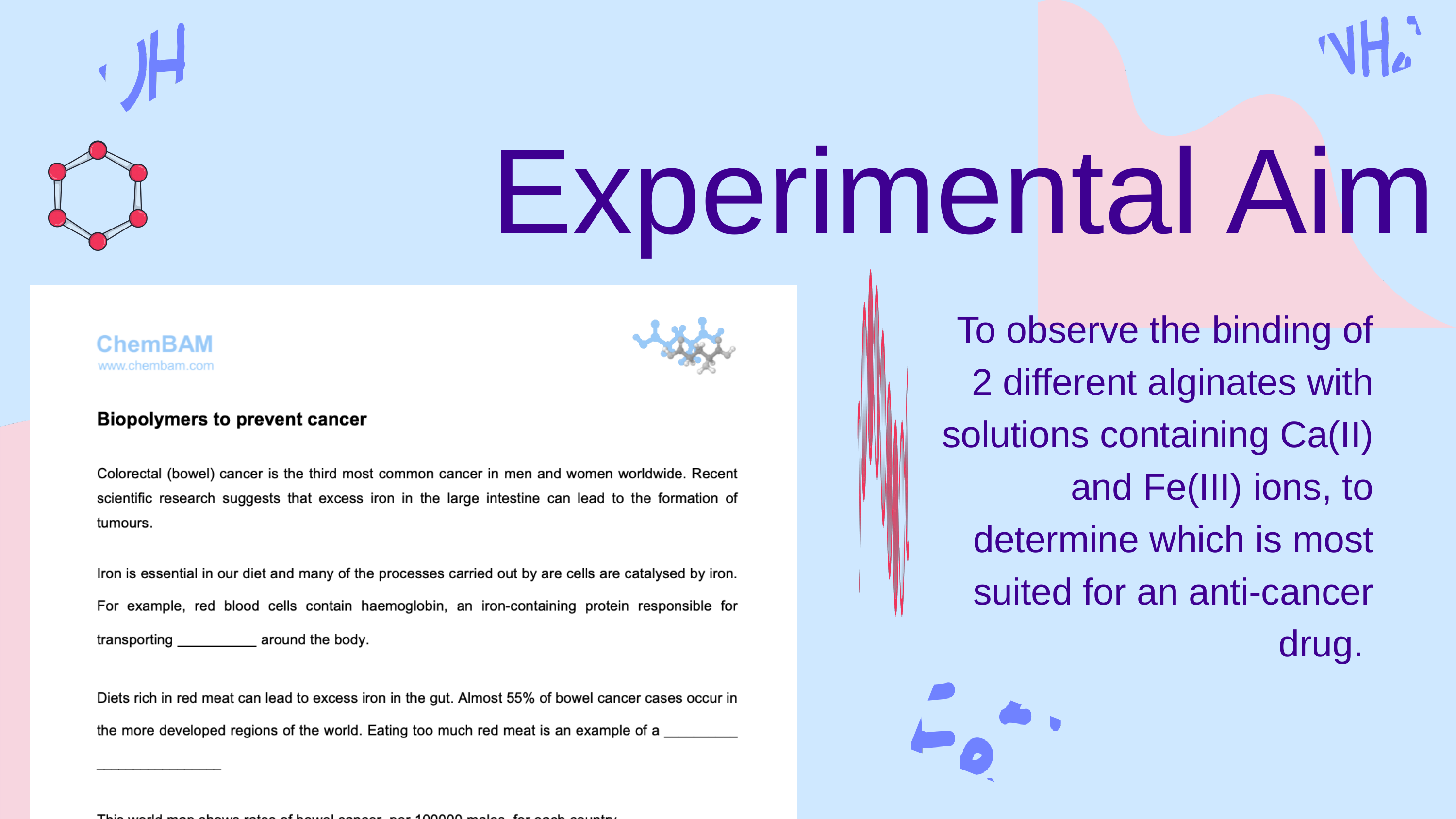

Experimental Aim

To observe the binding of 2 different alginates with solutions containing Ca(II) and Fe(III) ions, to determine which is most suited for an anti-cancer drug.